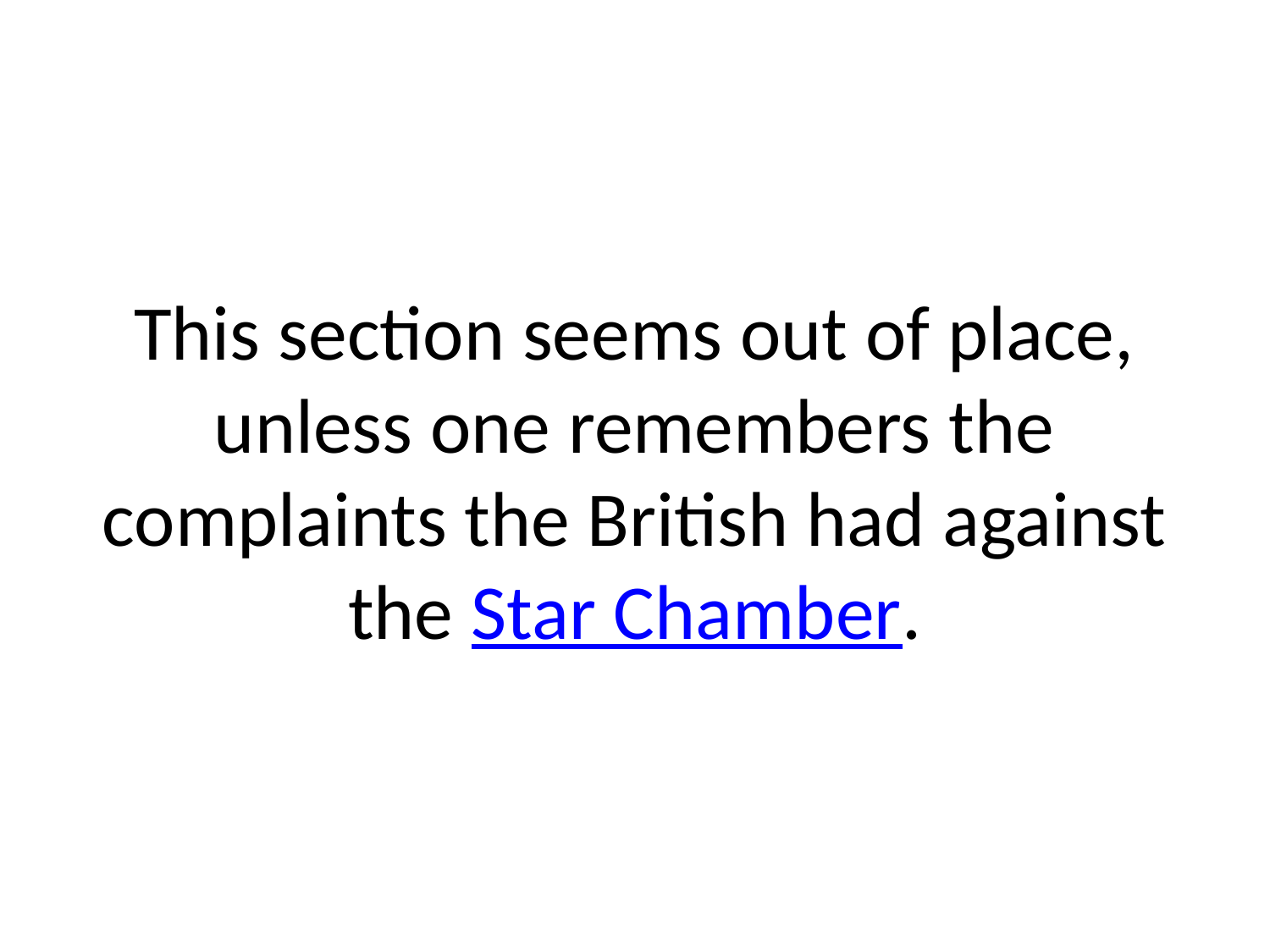

# This section seems out of place, unless one remembers the complaints the British had against the Star Chamber.